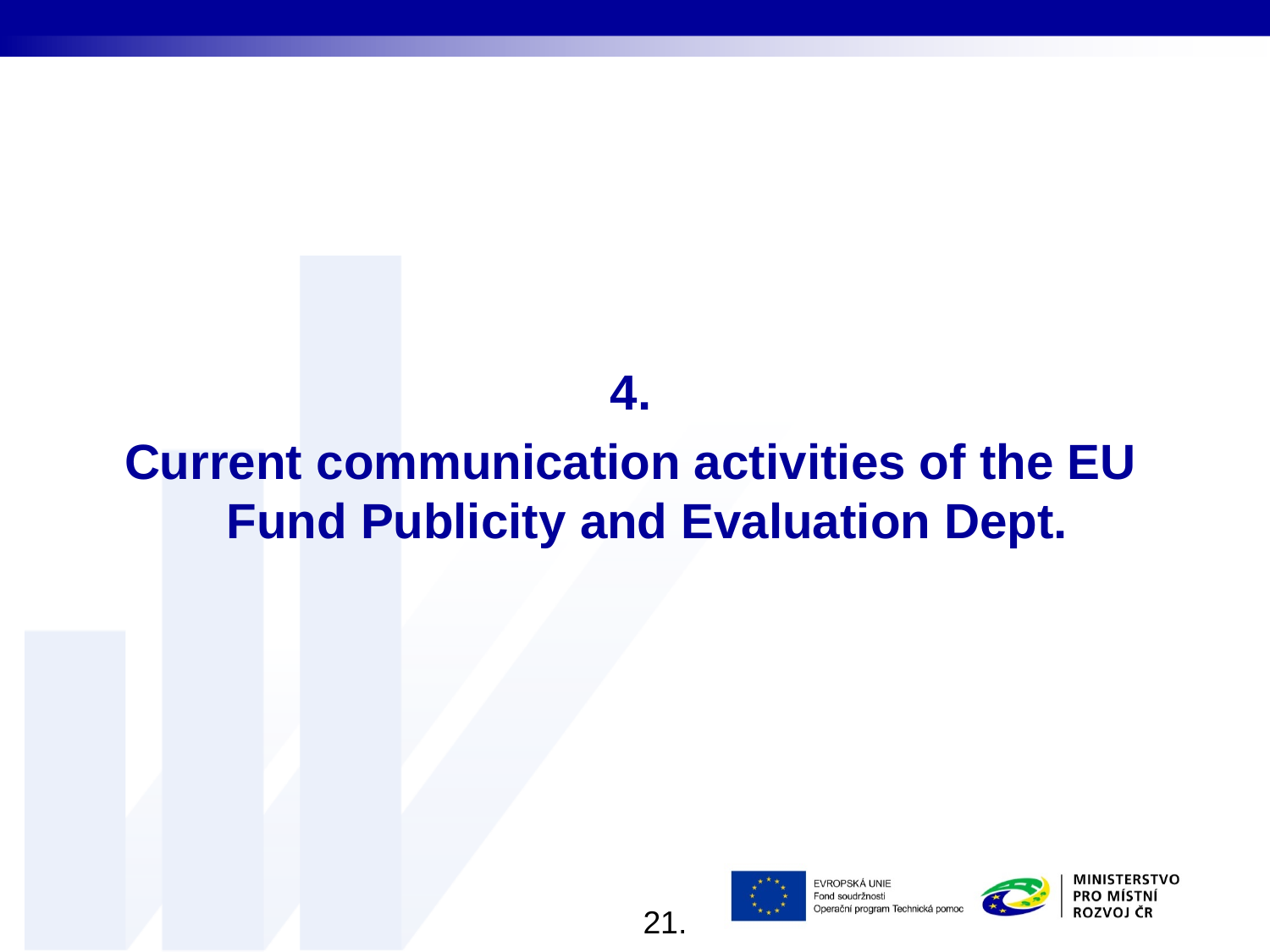

#

4.
Current communication activities of the EU Fund Publicity and Evaluation Dept.

21.